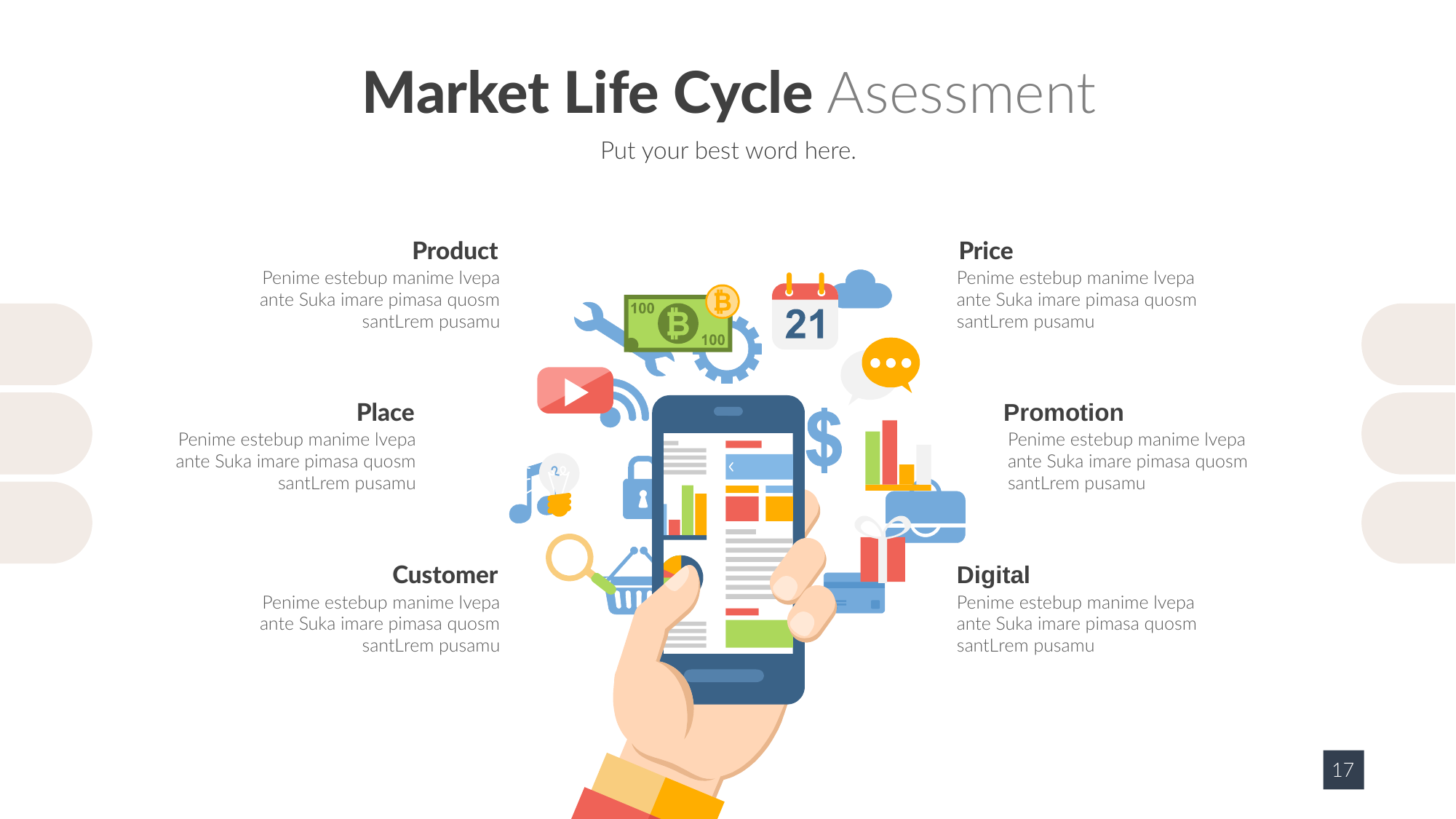

Market Life Cycle Asessment
Put your best word here.
Product
Price
Penime estebup manime lvepa ante Suka imare pimasa quosm santLrem pusamu
Penime estebup manime lvepa ante Suka imare pimasa quosm santLrem pusamu

Place
Promotion
Penime estebup manime lvepa ante Suka imare pimasa quosm santLrem pusamu
Penime estebup manime lvepa ante Suka imare pimasa quosm santLrem pusamu
Customer
Digital
Penime estebup manime lvepa ante Suka imare pimasa quosm santLrem pusamu
Penime estebup manime lvepa ante Suka imare pimasa quosm santLrem pusamu

17